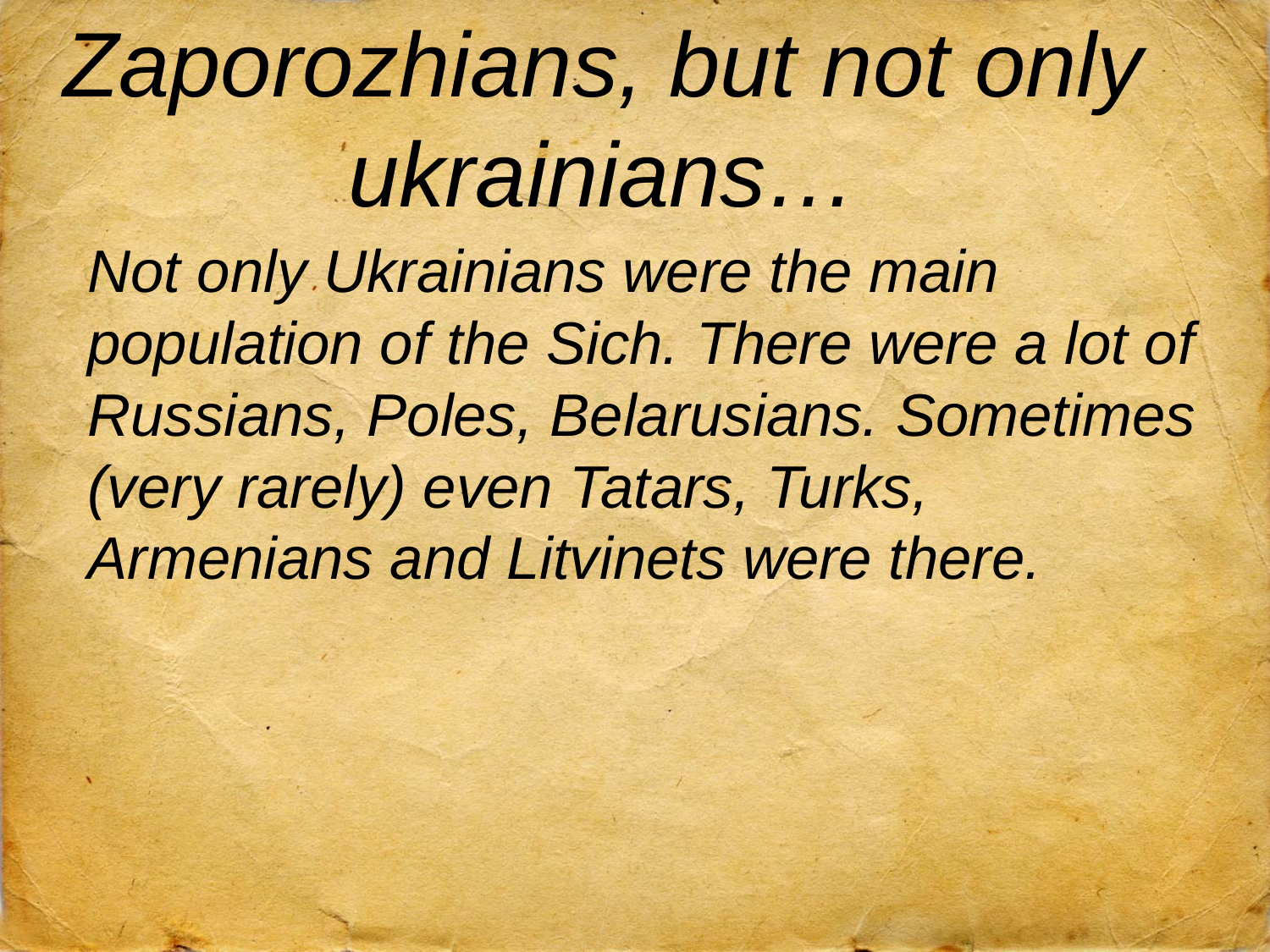

# Zaporozhians, but not only ukrainians…
Not only Ukrainians were the main population of the Sich. There were a lot of Russians, Poles, Belarusians. Sometimes (very rarely) even Tatars, Turks, Armenians and Litvinets were there.